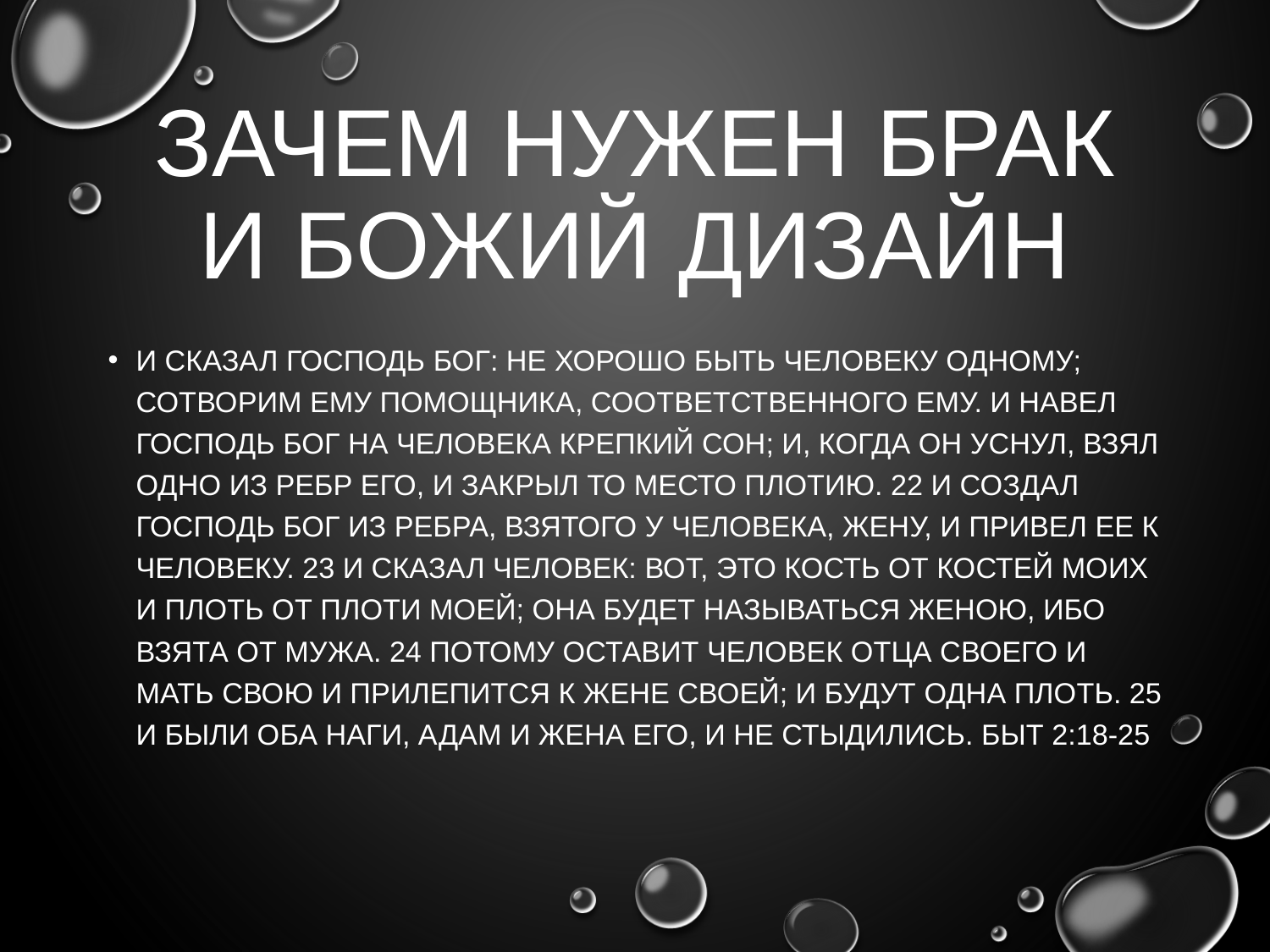

# Зачем нужен брак и Божий дизайн
И сказал Господь Бог: не хорошо быть человеку одному; сотворим ему помощника, соответственного ему. И навел Господь Бог на человека крепкий сон; и, когда он уснул, взял одно из ребр его, и закрыл то место плотию. 22 И создал Господь Бог из ребра, взятого у человека, жену, и привел ее к человеку. 23 И сказал человек: вот, это кость от костей моих и плоть от плоти моей; она будет называться женою, ибо взята от мужа. 24 Потому оставит человек отца своего и мать свою и прилепится к жене своей; и будут одна плоть. 25 И были оба наги, Адам и жена его, и не стыдились. Быт 2:18-25